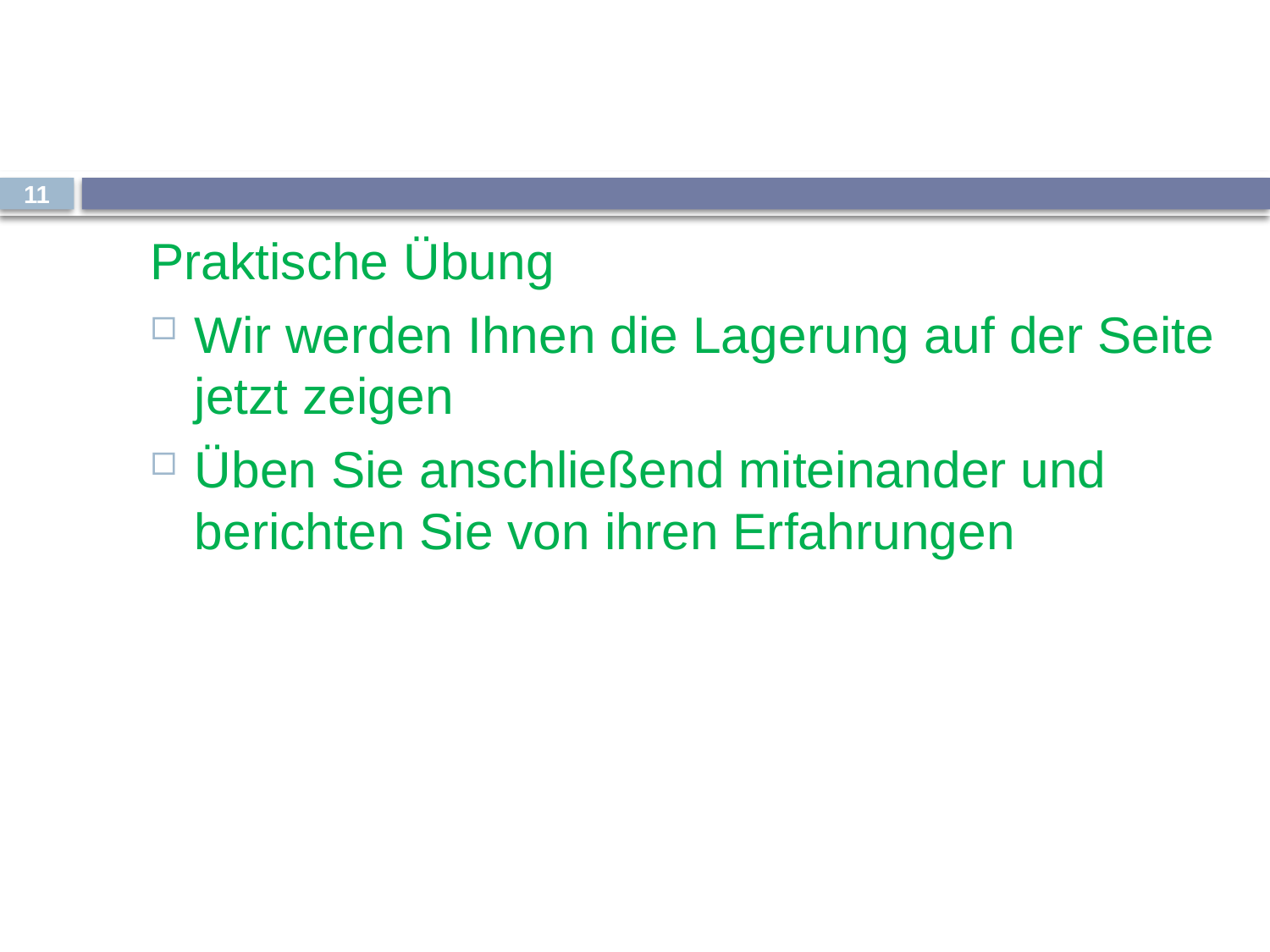

#
11
Praktische Übung
Wir werden Ihnen die Lagerung auf der Seite jetzt zeigen
Üben Sie anschließend miteinander und berichten Sie von ihren Erfahrungen